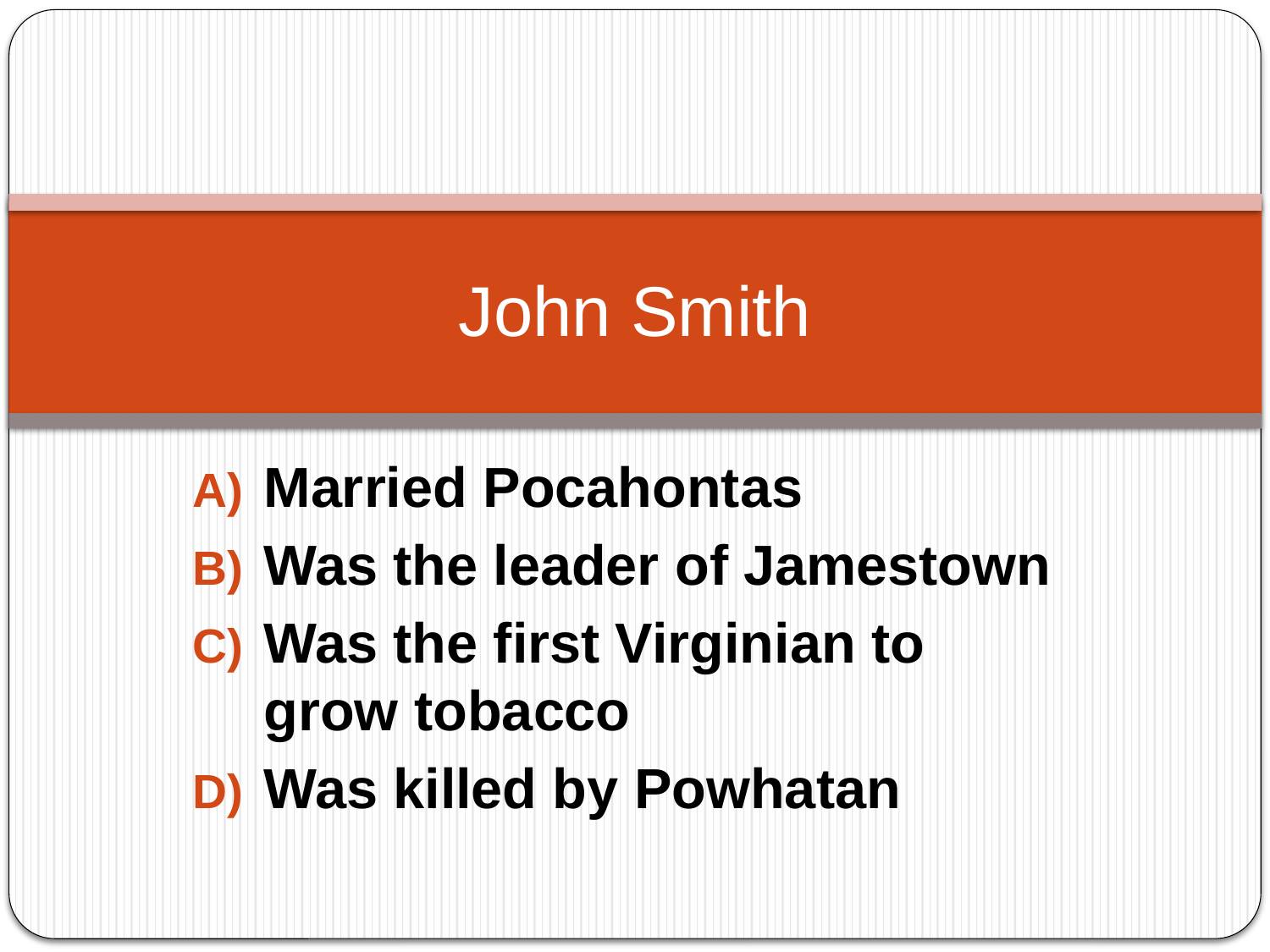

# John Smith
Married Pocahontas
Was the leader of Jamestown
Was the first Virginian to grow tobacco
Was killed by Powhatan